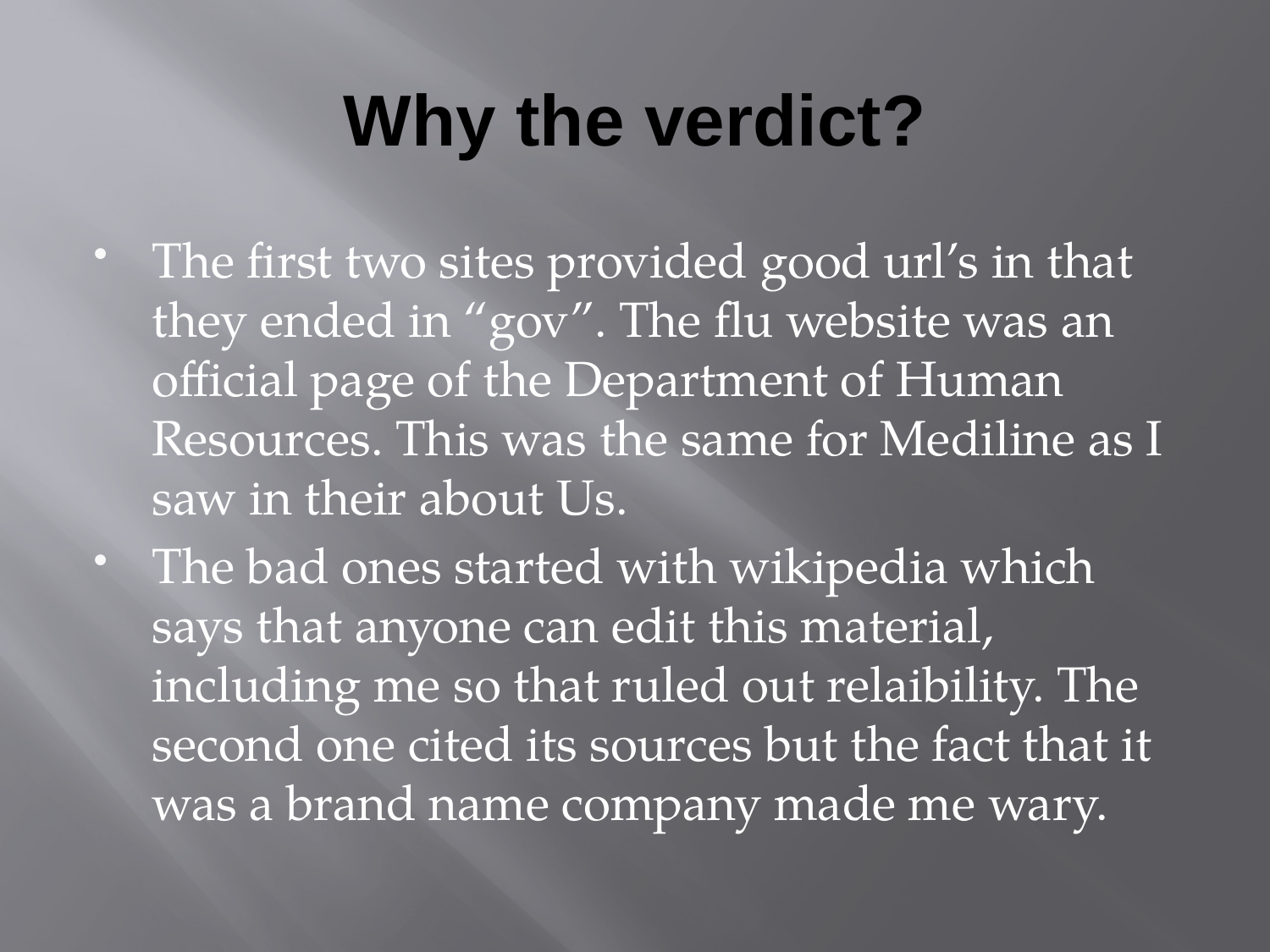

# Why the verdict?
The first two sites provided good url’s in that they ended in “gov”. The flu website was an official page of the Department of Human  Resources. This was the same for Mediline as I saw in their about Us.
The bad ones started with wikipedia which says that anyone can edit this material, including me so that ruled out relaibility. The second one cited its sources but the fact that it was a brand name company made me wary.